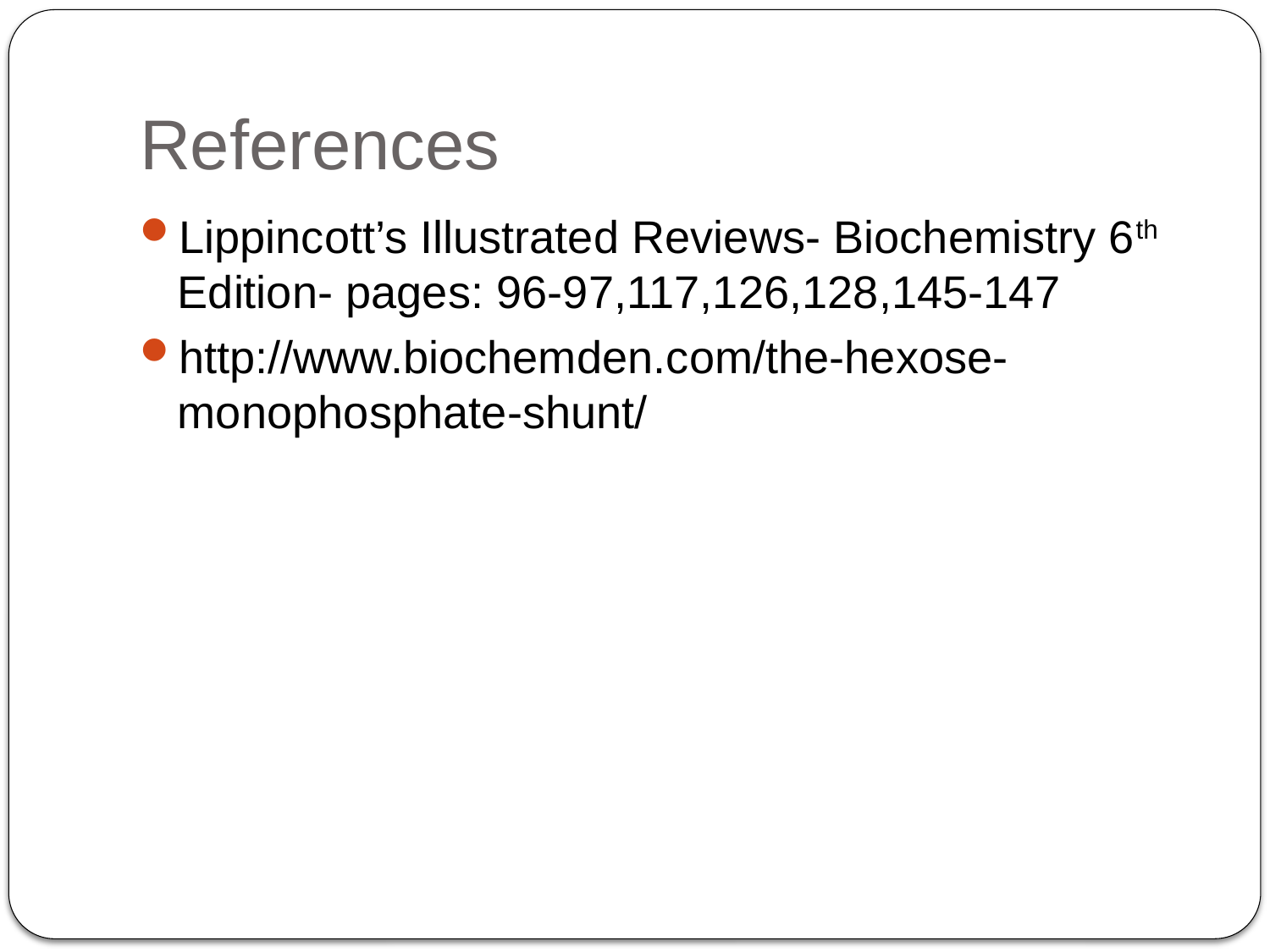

# References
Lippincott’s Illustrated Reviews- Biochemistry 6th Edition- pages: 96-97,117,126,128,145-147
http://www.biochemden.com/the-hexose-monophosphate-shunt/